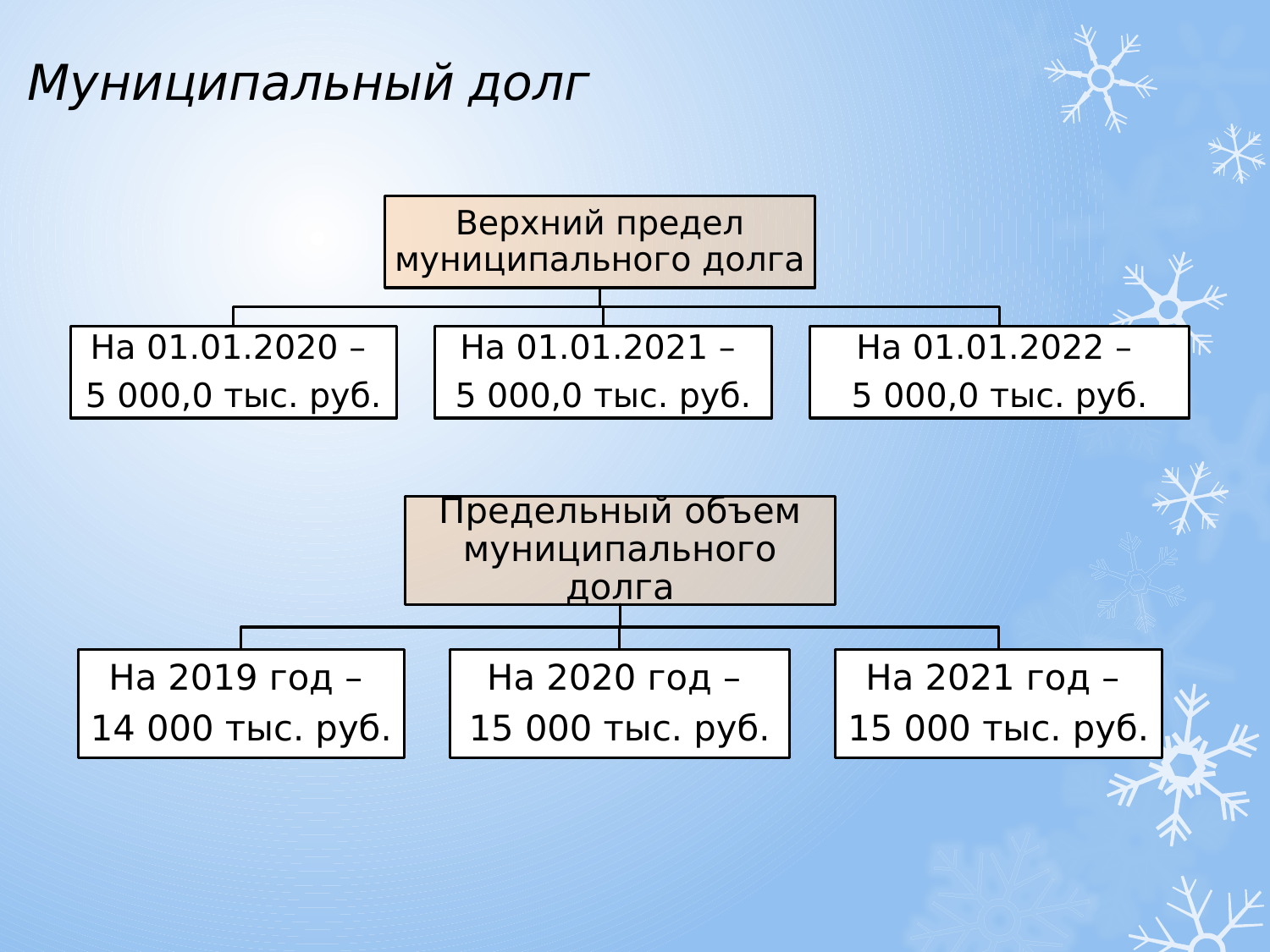

# Муниципальный долг
Верхний предел муниципального долга
На 01.01.2020 –
5 000,0 тыс. руб.
На 01.01.2021 –
5 000,0 тыс. руб.
На 01.01.2022 –
5 000,0 тыс. руб.
Предельный объем муниципального долга
На 2019 год –
14 000 тыс. руб.
На 2020 год –
15 000 тыс. руб.
На 2021 год –
15 000 тыс. руб.